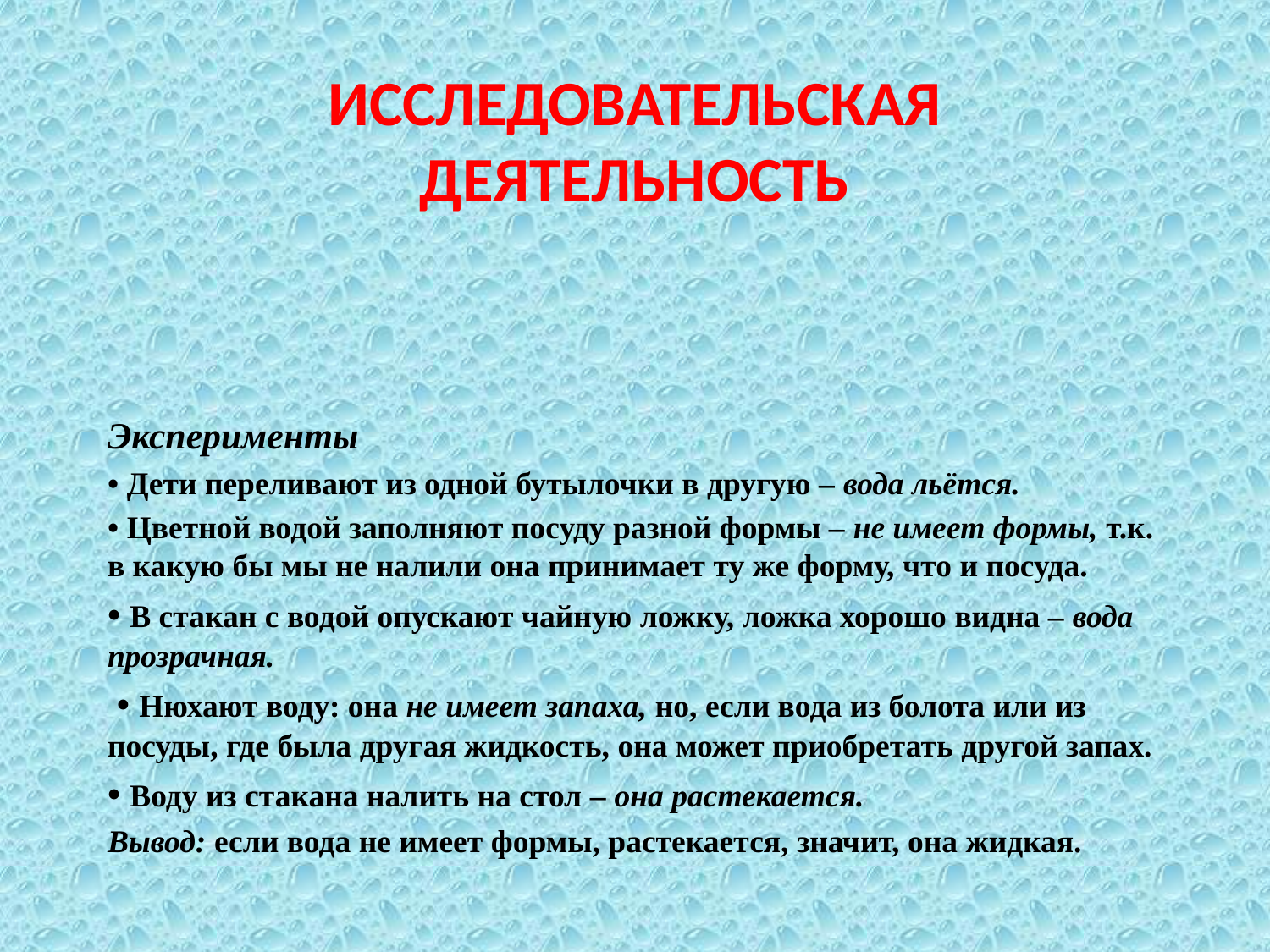

# Исследовательская деятельность
Эксперименты
• Дети переливают из одной бутылочки в другую – вода льётся.
• Цветной водой заполняют посуду разной формы – не имеет формы, т.к. в какую бы мы не налили она принимает ту же форму, что и посуда.
• В стакан с водой опускают чайную ложку, ложка хорошо видна – вода прозрачная.
 • Нюхают воду: она не имеет запаха, но, если вода из болота или из посуды, где была другая жидкость, она может приобретать другой запах.
• Воду из стакана налить на стол – она растекается.
Вывод: если вода не имеет формы, растекается, значит, она жидкая.